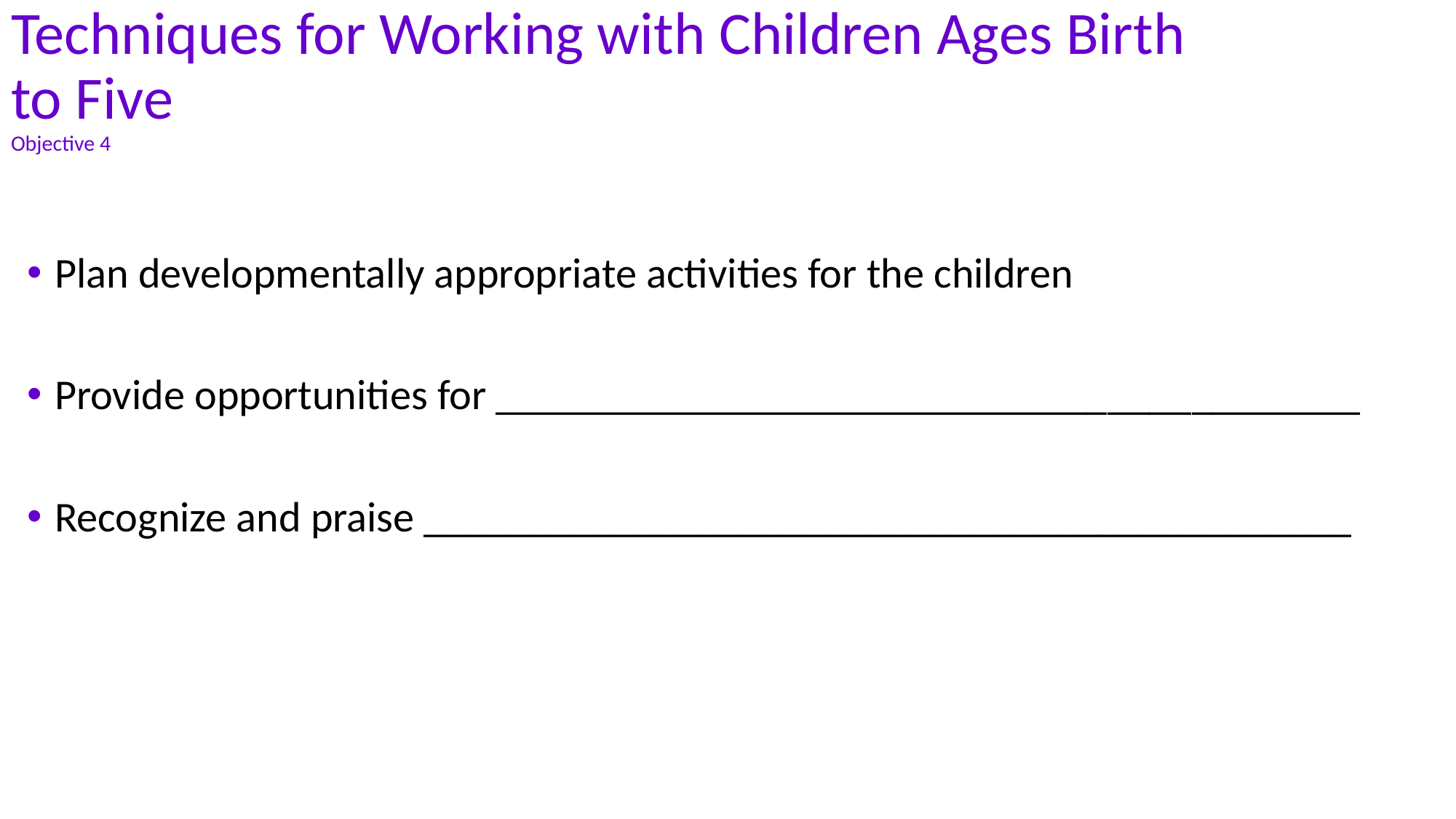

# Techniques for Working with Children Ages Birth to Five Objective 4
Plan developmentally appropriate activities for the children

Provide opportunities for _________________________________________

Recognize and praise ____________________________________________